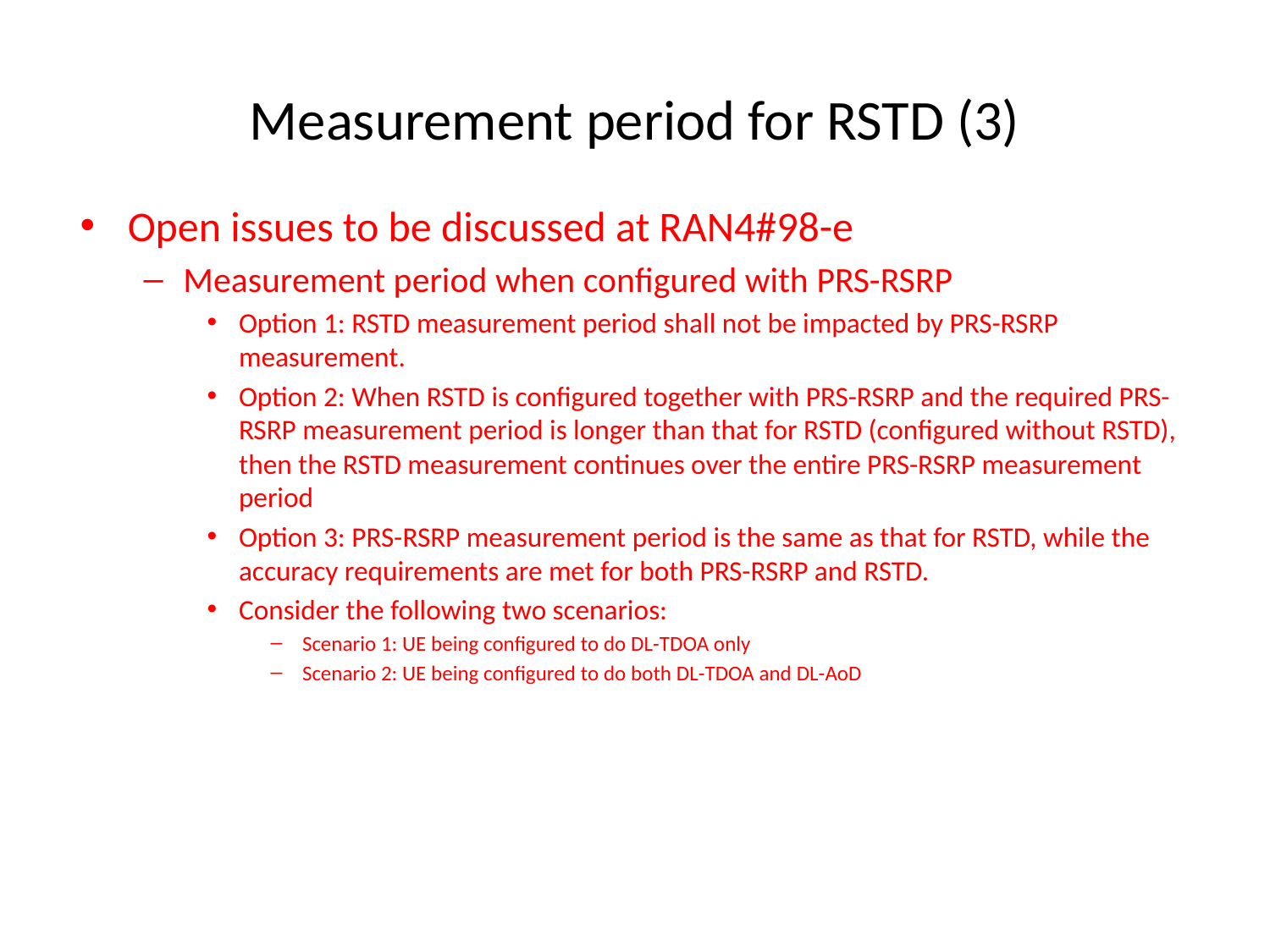

# Measurement period for RSTD (3)
Open issues to be discussed at RAN4#98-e
Measurement period when configured with PRS-RSRP
Option 1: RSTD measurement period shall not be impacted by PRS-RSRP measurement.
Option 2: When RSTD is configured together with PRS-RSRP and the required PRS-RSRP measurement period is longer than that for RSTD (configured without RSTD), then the RSTD measurement continues over the entire PRS-RSRP measurement period
Option 3: PRS-RSRP measurement period is the same as that for RSTD, while the accuracy requirements are met for both PRS-RSRP and RSTD.
Consider the following two scenarios:
Scenario 1: UE being configured to do DL-TDOA only
Scenario 2: UE being configured to do both DL-TDOA and DL-AoD